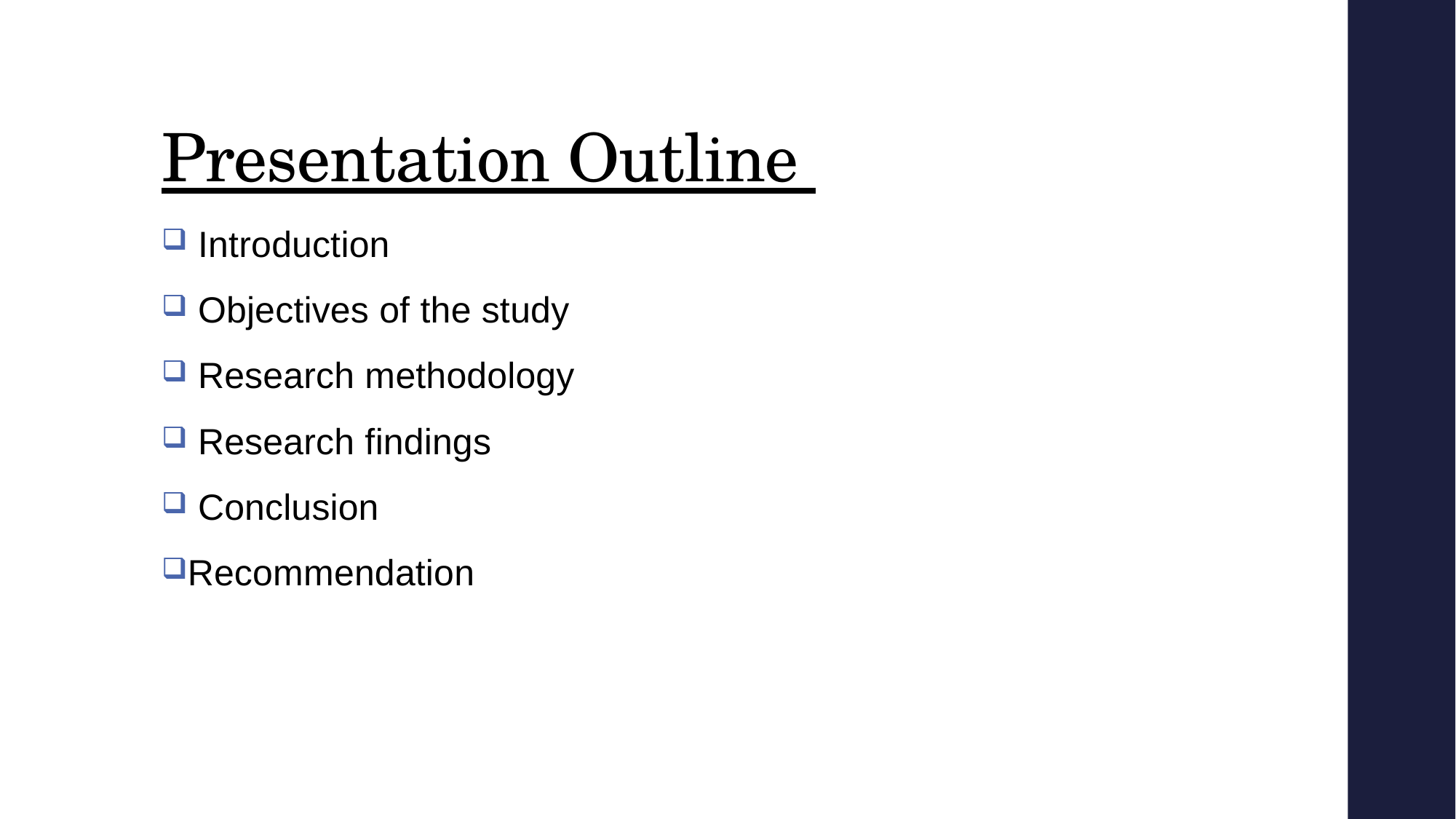

# Presentation Outline
 Introduction
 Objectives of the study
 Research methodology
 Research findings
 Conclusion
Recommendation